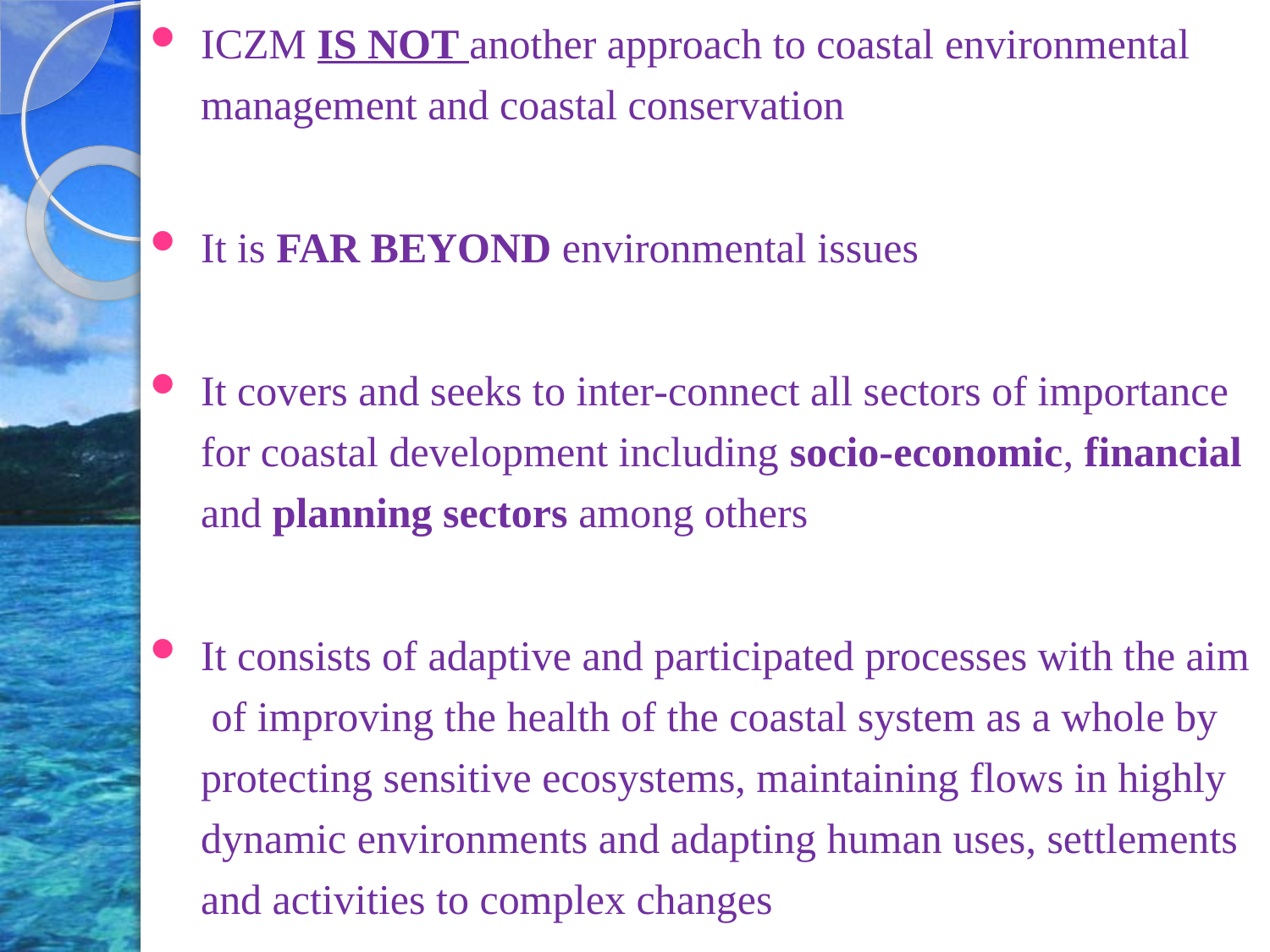

ICZM IS NOT another approach to coastal environmental management and coastal conservation

It is FAR BEYOND environmental issues

It covers and seeks to inter‐connect all sectors of importance for coastal development including socio‐economic, financial and planning sectors among others

It consists of adaptive and participated processes with the aim  of improving the health of the coastal system as a whole by protecting sensitive ecosystems, maintaining flows in highly dynamic environments and adapting human uses, settlements and activities to complex changes